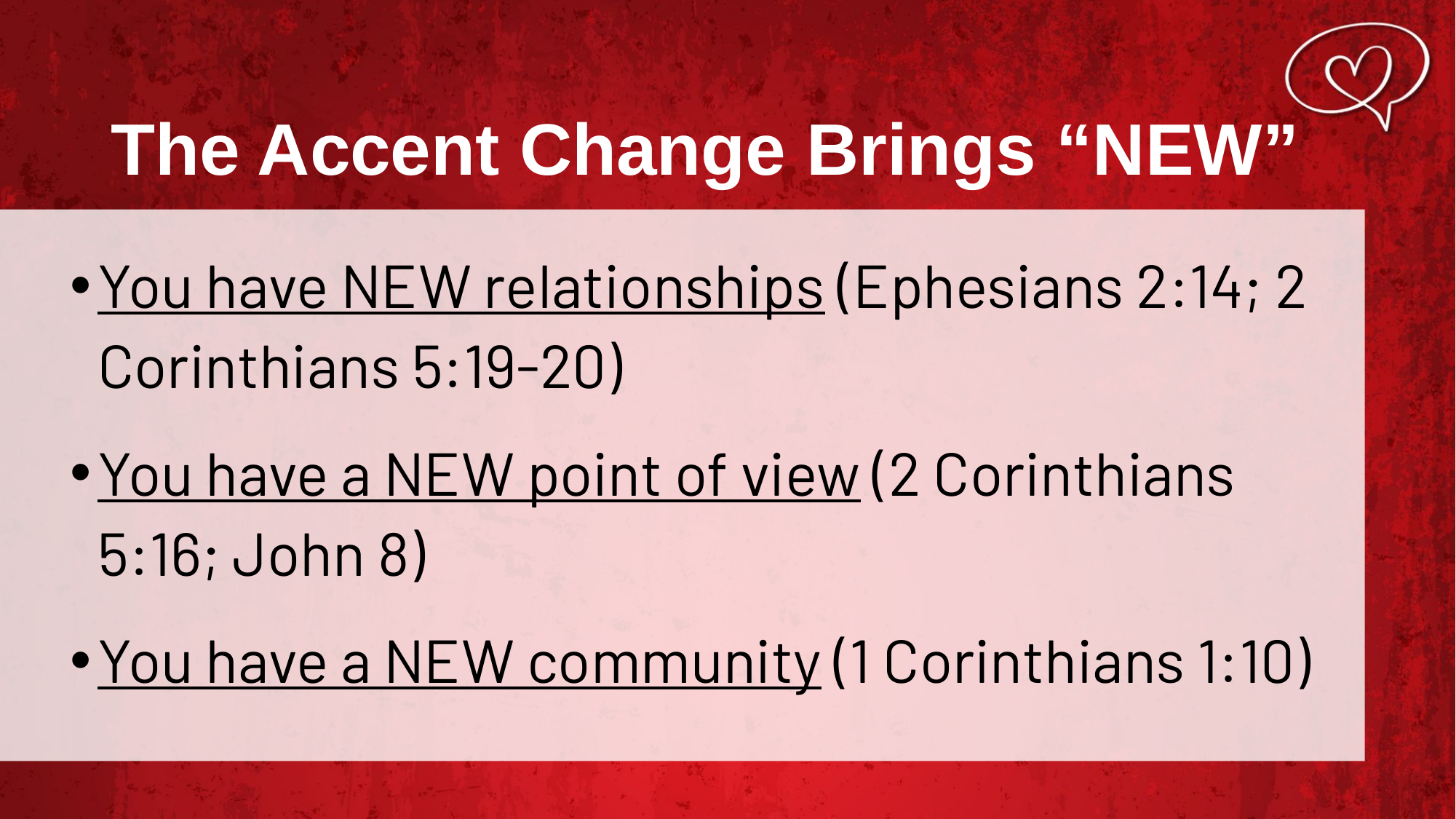

# The Accent Change Brings “NEW”
You have NEW relationships (Ephesians 2:14; 2 Corinthians 5:19-20)
You have a NEW point of view (2 Corinthians 5:16; John 8)
You have a NEW community (1 Corinthians 1:10)